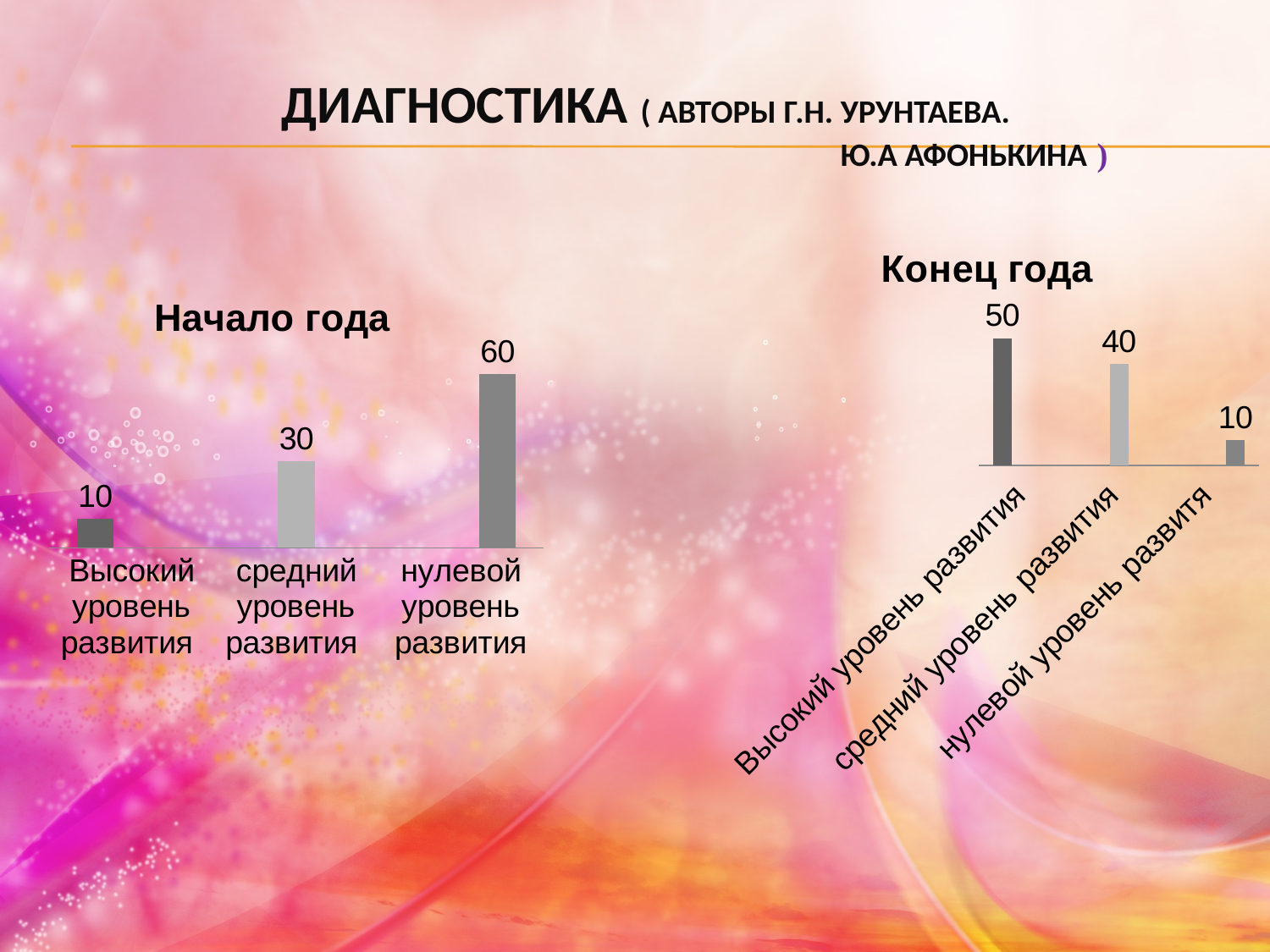

# Диагностика ( авторы Г.Н. УРУНТАЕВА. Ю.А Афонькина )

### Chart: Конец года

| Category | ряд 1 | Ряд 2 | Ряд 3 |
|---|---|---|---|
| Высокий уровень развития  | 50.0 | None | None |
| средний уровень развития  | None | 40.0 | None |
| нулевой уровень развитя  | None | None | 10.0 |

### Chart: Начало года

| Category | Ряд 1 | Ряд 2 | Ряд 3 |
|---|---|---|---|
| Высокий уровень развития  | 10.0 | None | None |
| средний уровень развития  | None | 30.0 | None |
| нулевой уровень развития | None | None | 60.0 |